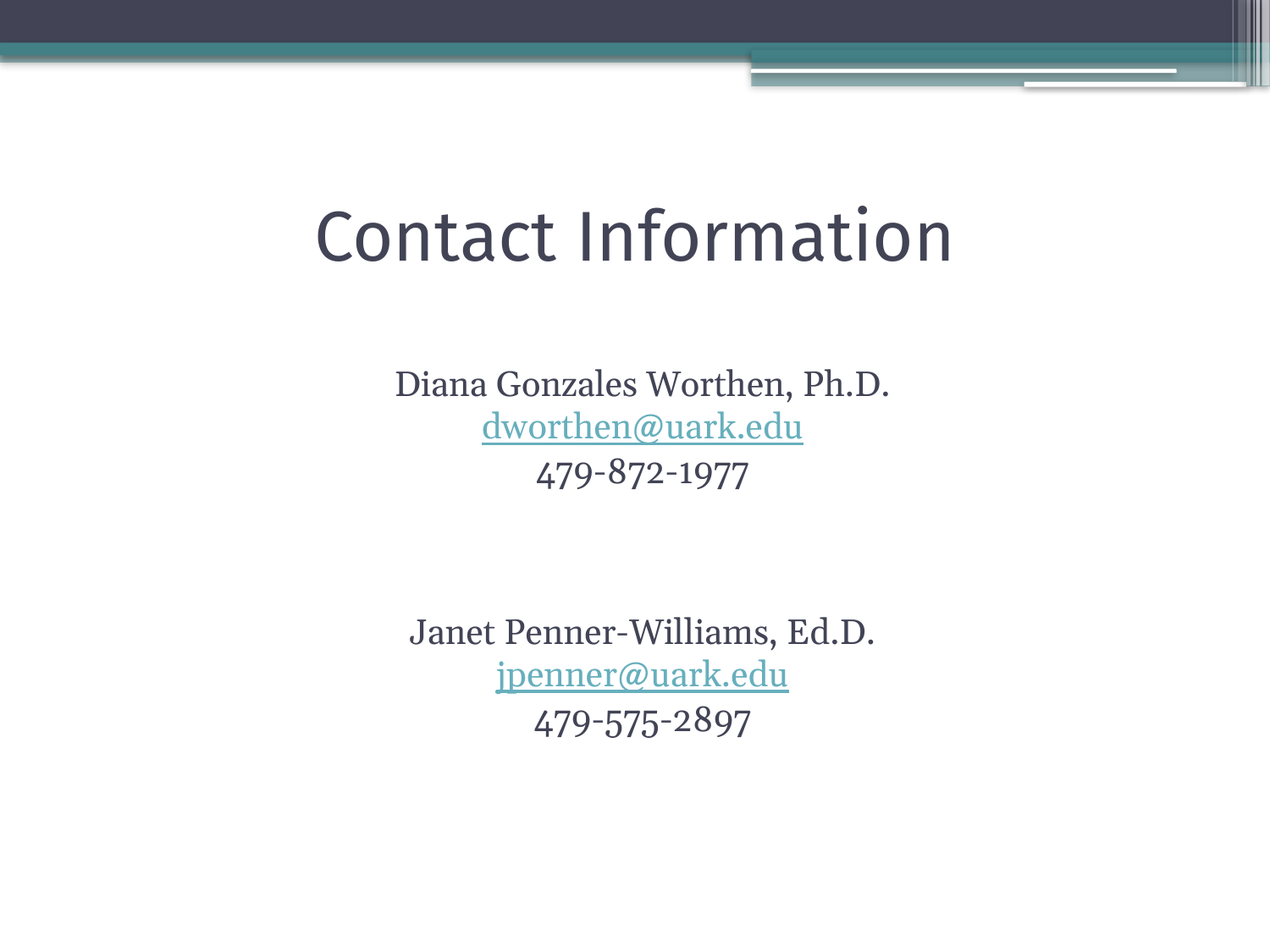

# Contact Information

Diana Gonzales Worthen, Ph.D.
dworthen@uark.edu
479-872-1977

Janet Penner-Williams, Ed.D.
jpenner@uark.edu
479-575-2897